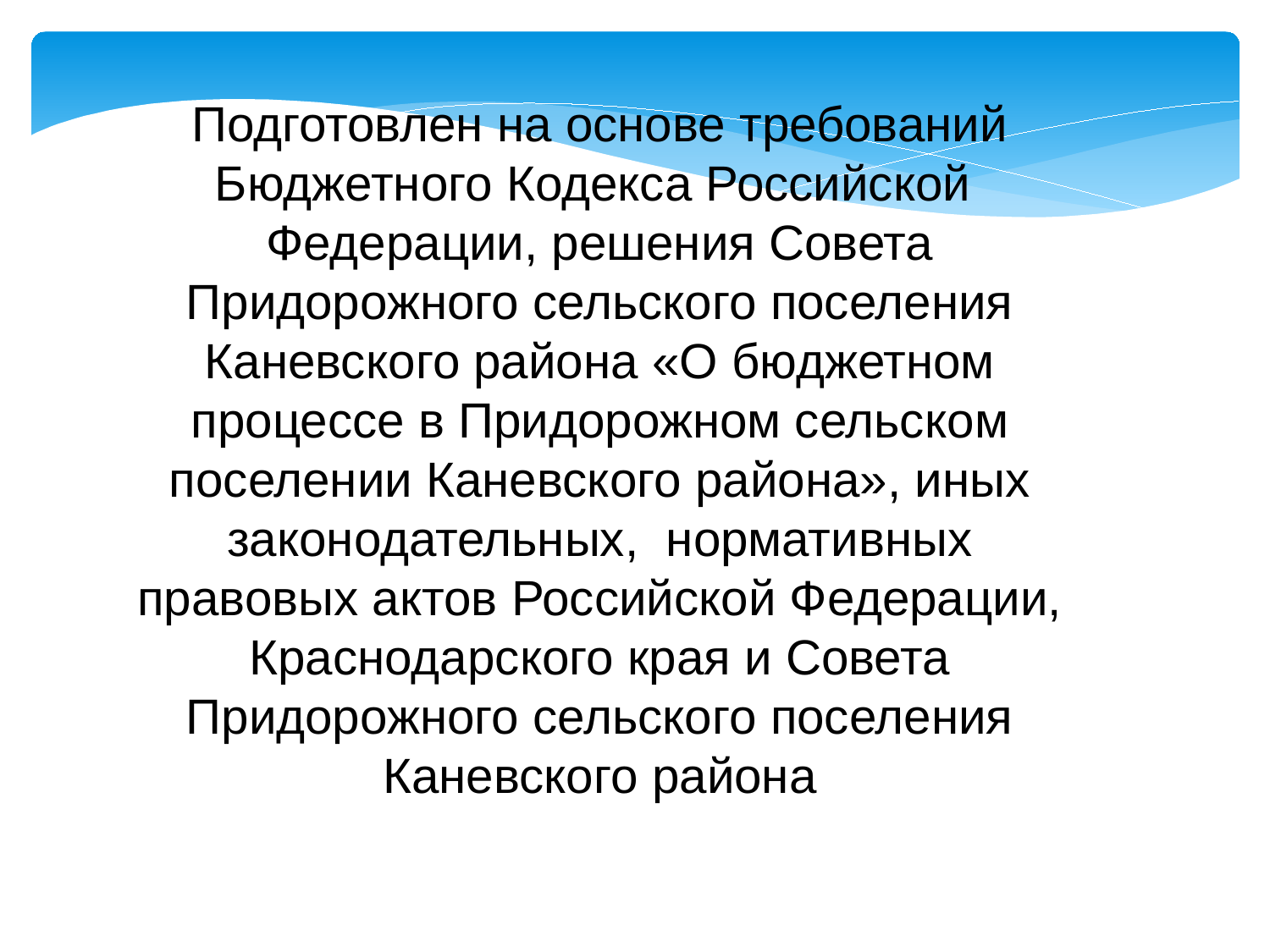

Подготовлен на основе требований Бюджетного Кодекса Российской  Федерации, решения Совета Придорожного сельского поселения Каневского района «О бюджетном процессе в Придорожном сельском поселении Каневского района», иных законодательных,  нормативных правовых актов Российской Федерации, Краснодарского края и Совета Придорожного сельского поселения Каневского района